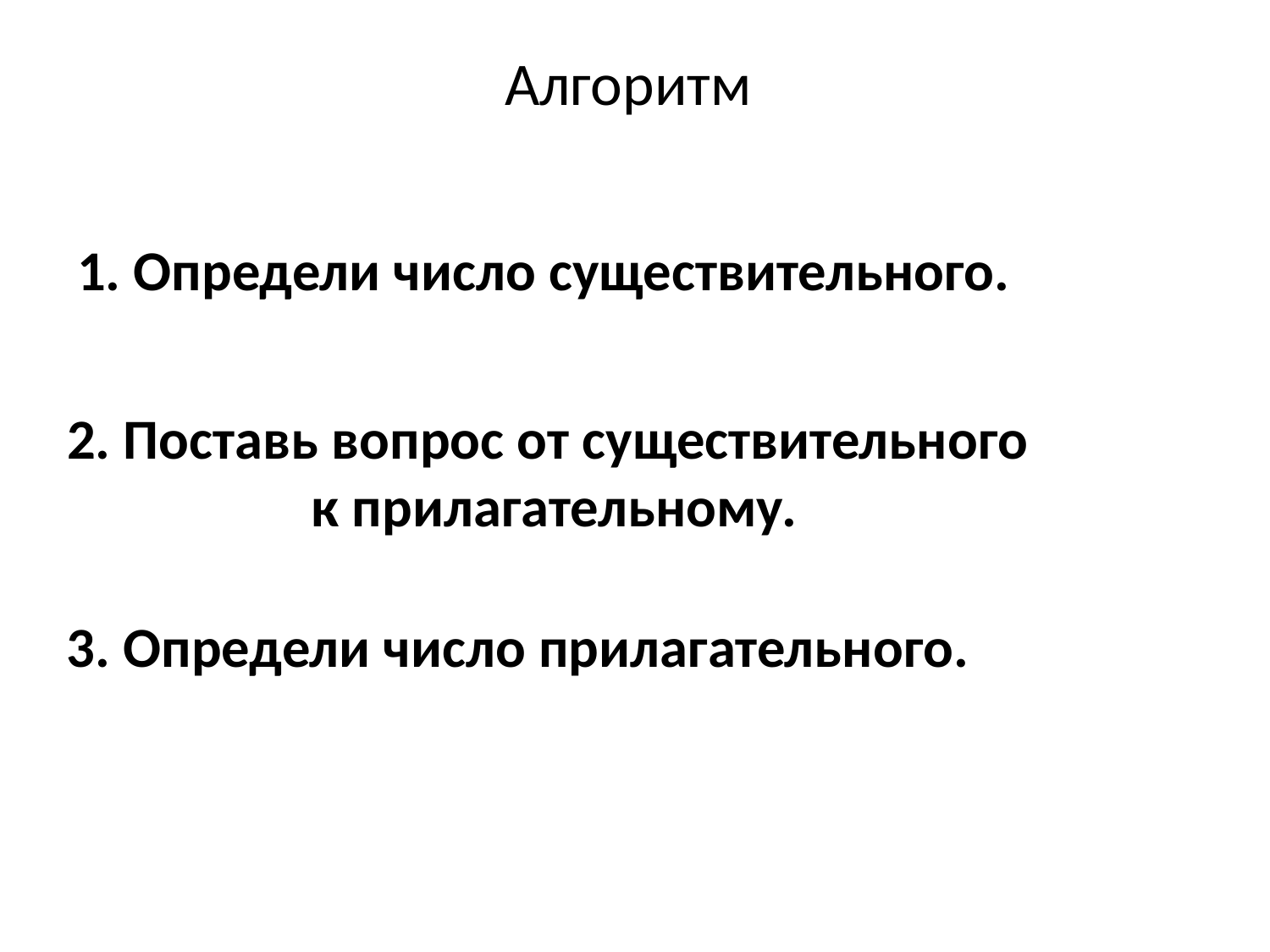

# Алгоритм
1. Определи число существительного.
2. Поставь вопрос от существительного
к прилагательному.
3. Определи число прилагательного.